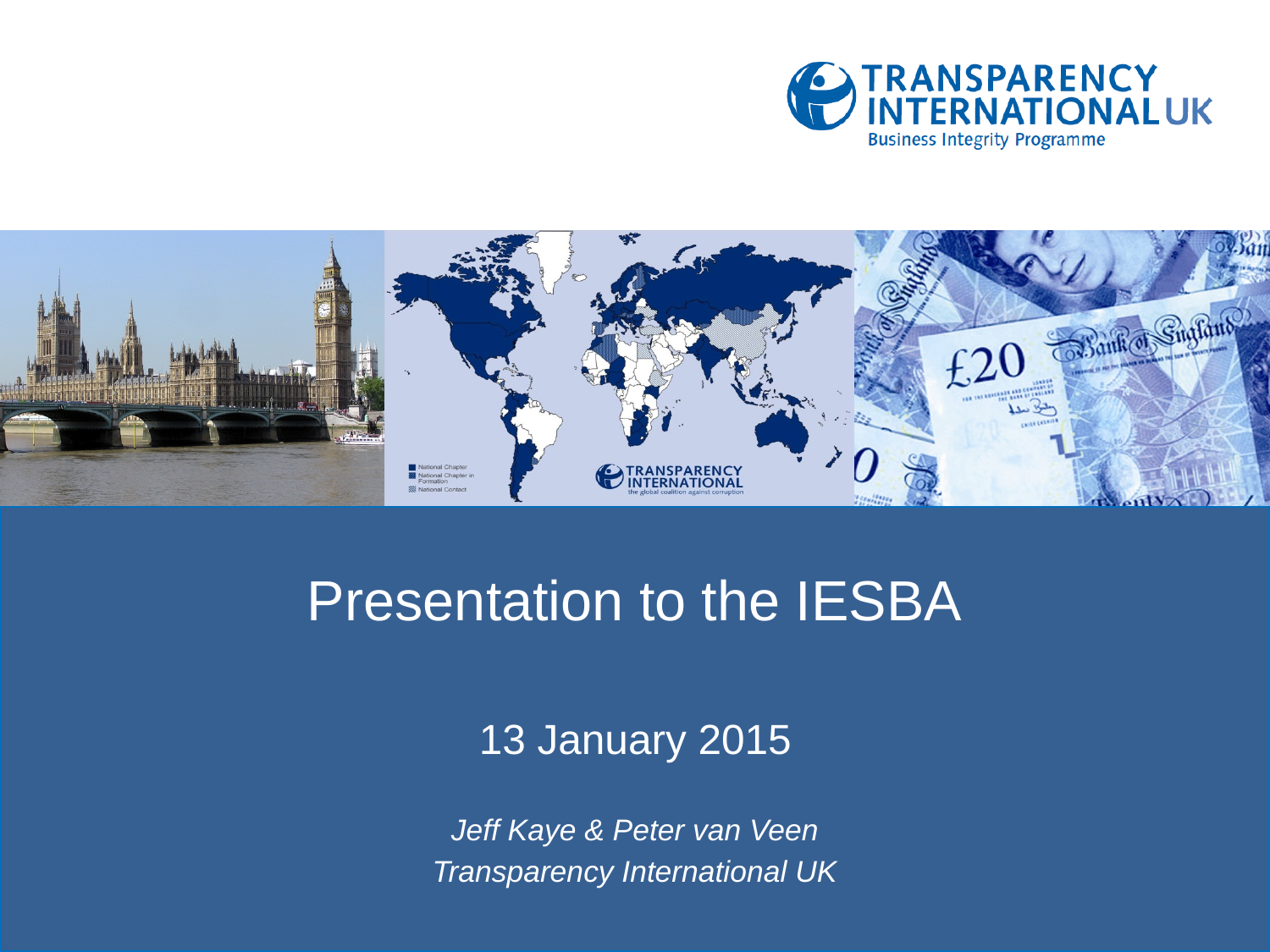

# Presentation to the IESBA
13 January 2015

Jeff Kaye & Peter van Veen
Transparency International UK